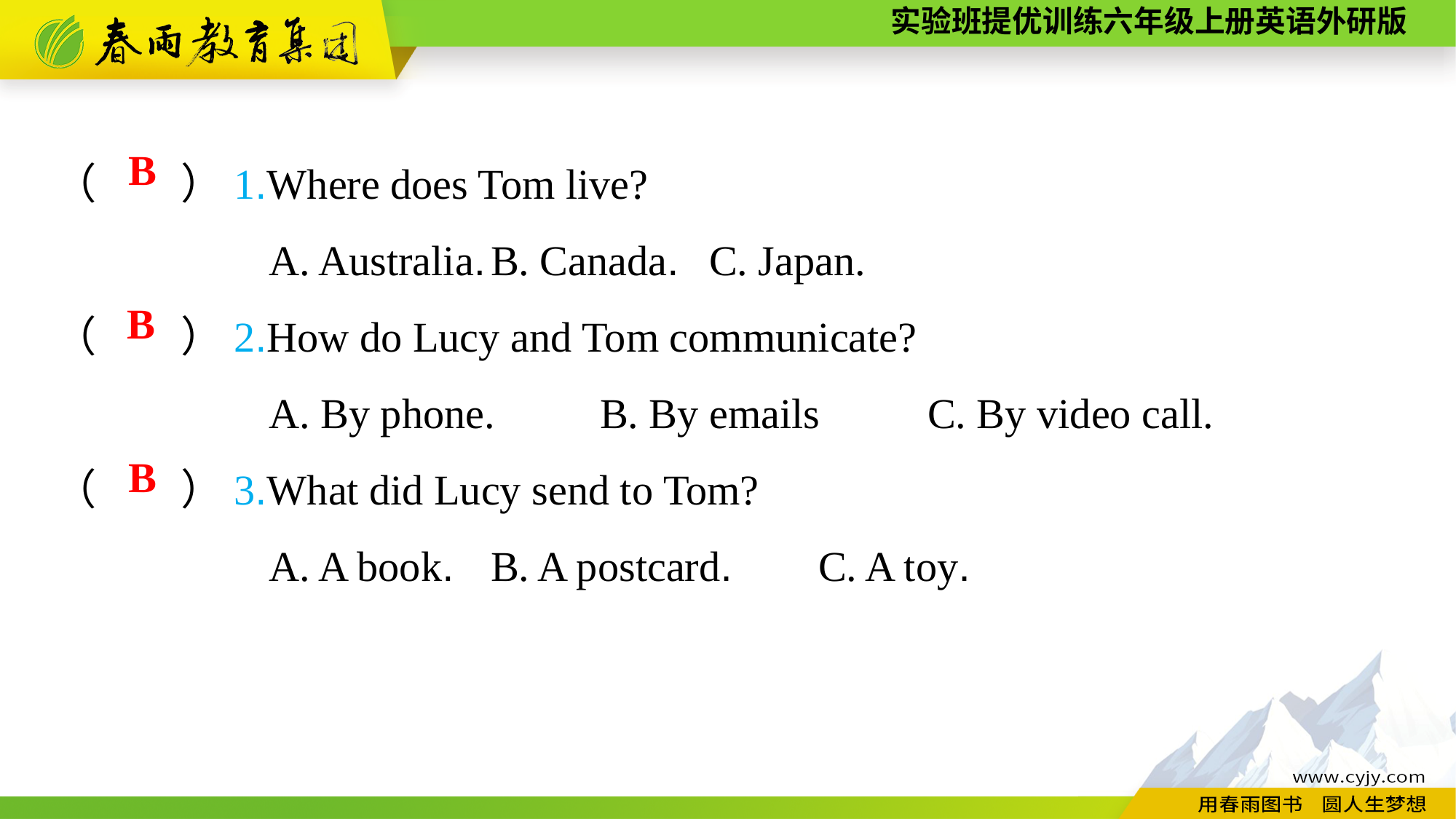

（　　）1.Where does Tom live?
A. Australia.	B. Canada.	C. Japan.
（　　）2.How do Lucy and Tom communicate?
A. By phone. 	B. By emails 	C. By video call.
（　　）3.What did Lucy send to Tom?
A. A book.	B. A postcard.	C. A toy.
B
B
B